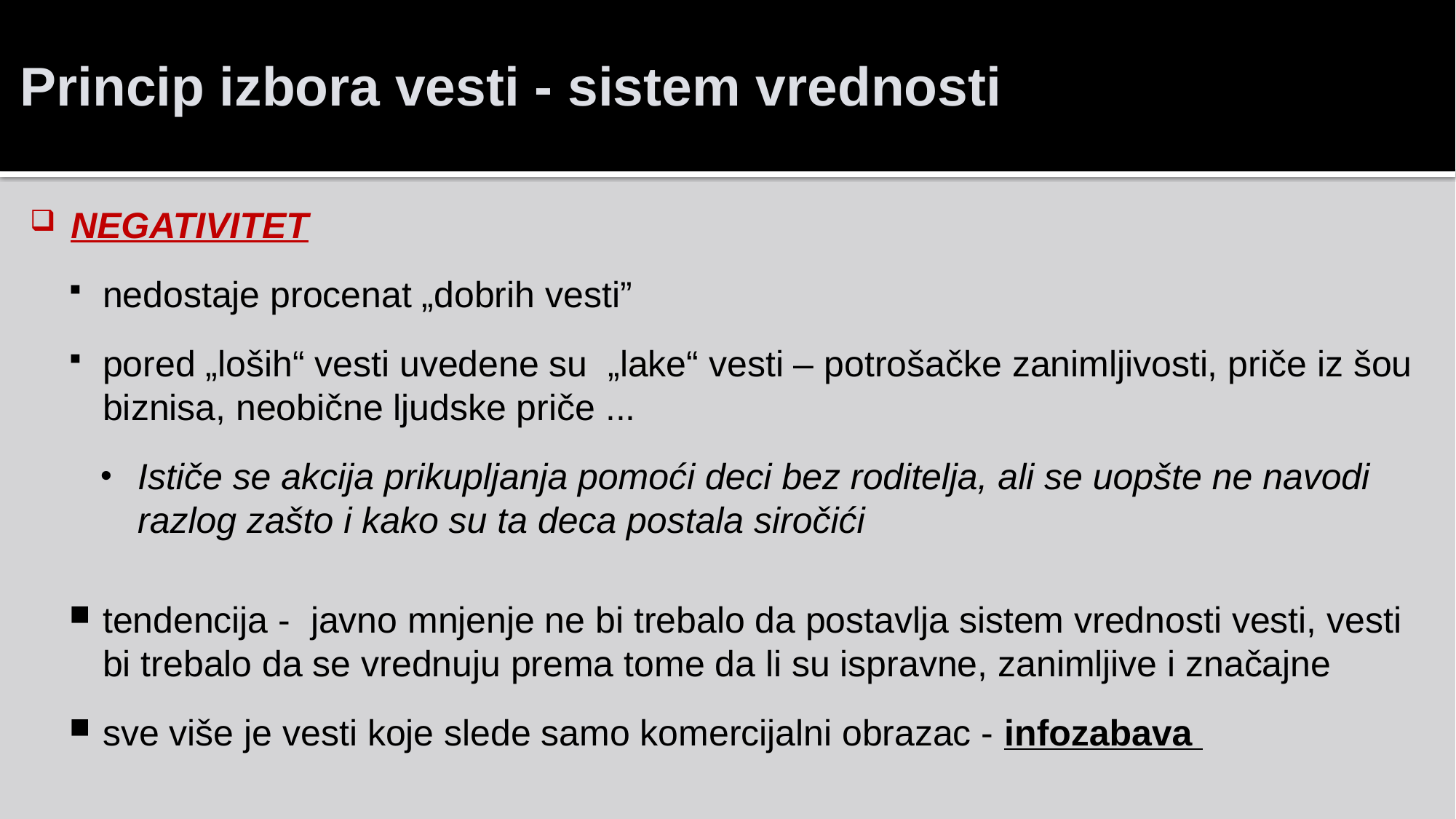

# Princip izbora vesti - sistem vrednosti
NEGATIVITET

nedostaje procenat „dobrih vesti”

pored „loših“ vesti uvedene su  „lake“ vesti – potrošačke zanimljivosti, priče iz šou biznisa, neobične ljudske priče ...

Ističe se akcija prikupljanja pomoći deci bez roditelja, ali se uopšte ne navodi razlog zašto i kako su ta deca postala siročići

tendencija -  javno mnjenje ne bi trebalo da postavlja sistem vrednosti vesti, vesti bi trebalo da se vrednuju prema tome da li su ispravne, zanimljive i značajne

sve više je vesti koje slede samo komercijalni obrazac - infozabava